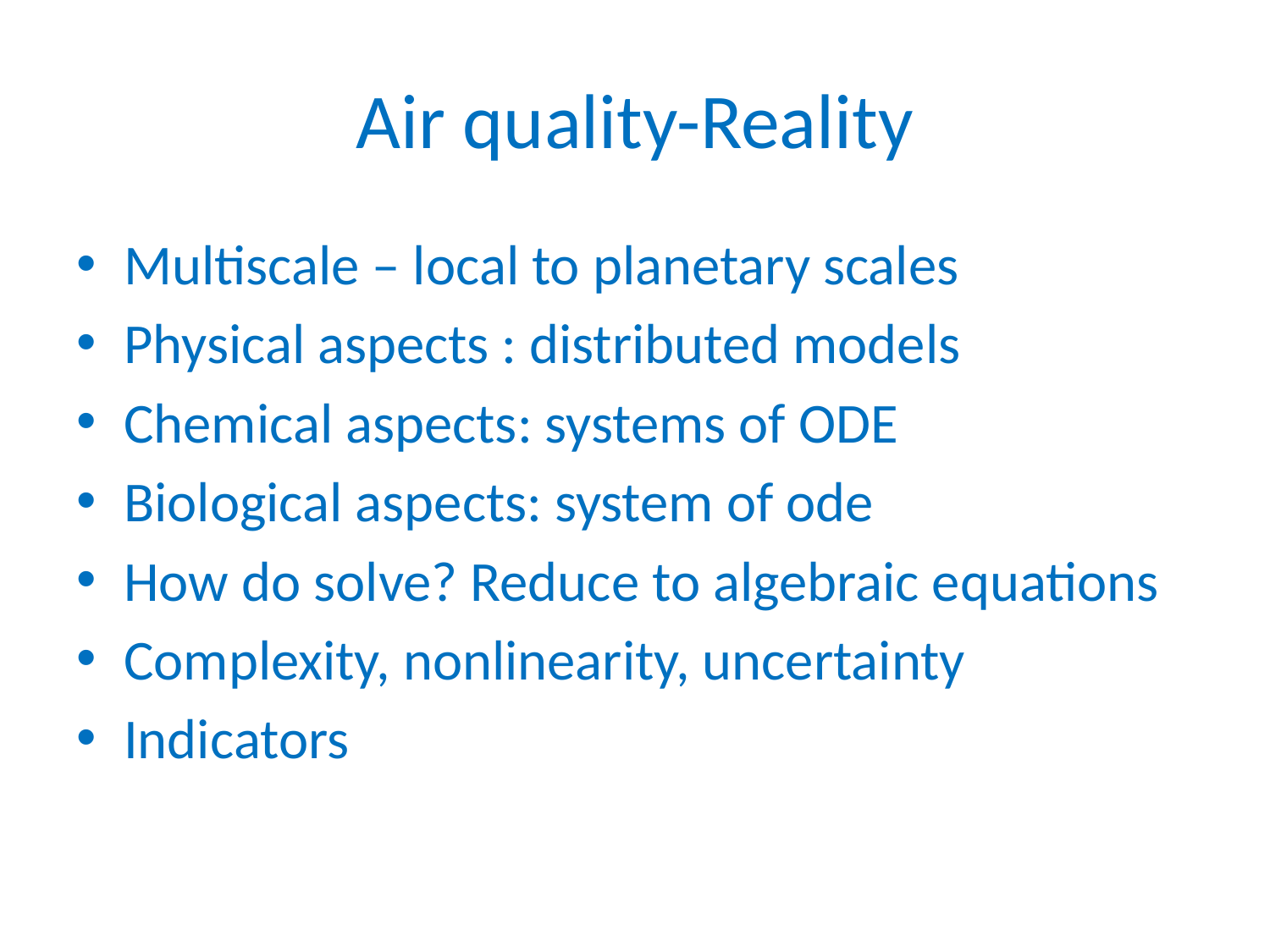

# Air quality-Reality
Multiscale – local to planetary scales
Physical aspects : distributed models
Chemical aspects: systems of ODE
Biological aspects: system of ode
How do solve? Reduce to algebraic equations
Complexity, nonlinearity, uncertainty
Indicators